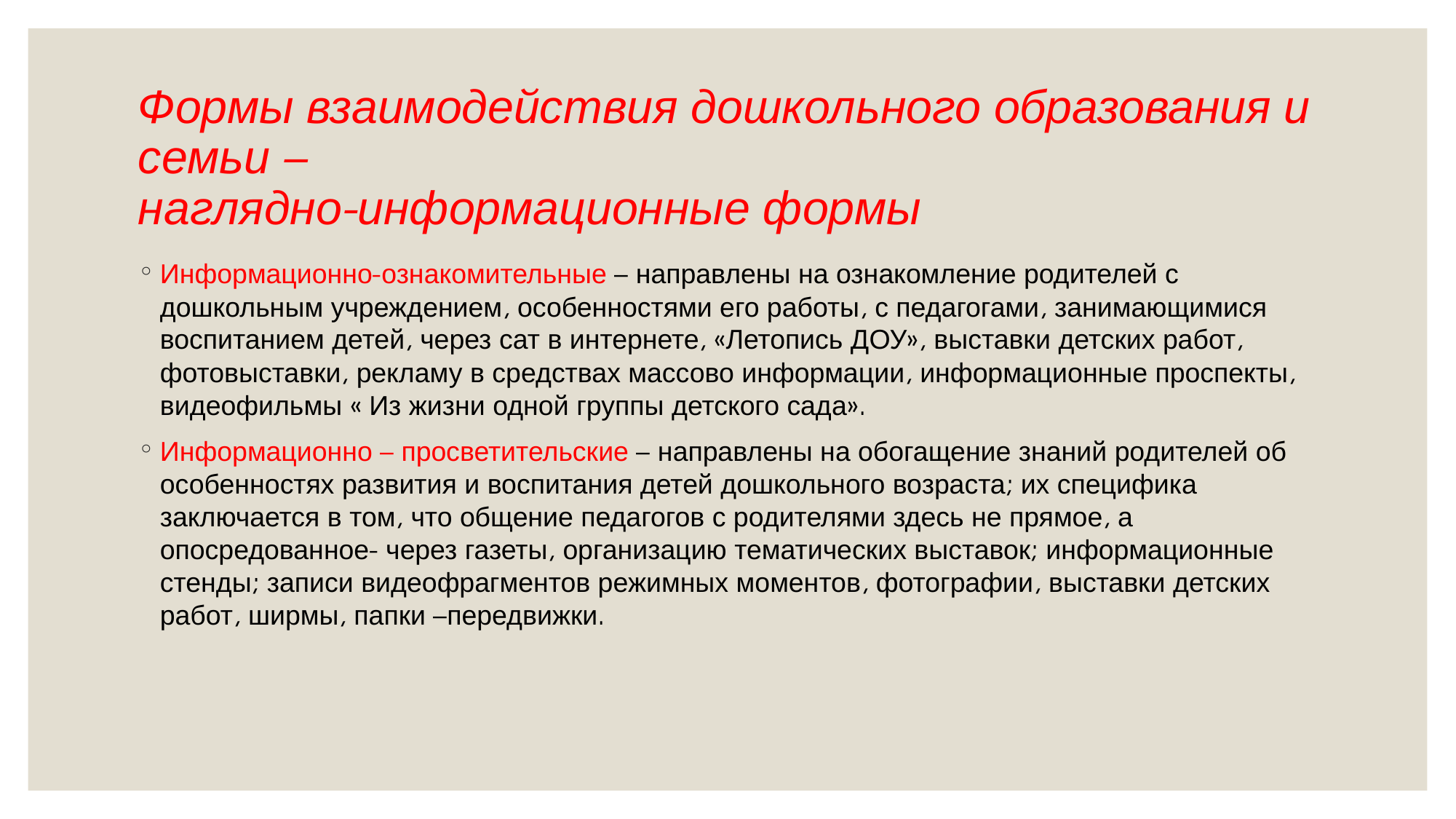

# Формы взаимодействия дошкольного образования и семьи – наглядно-информационные формы
Информационно-ознакомительные – направлены на ознакомление родителей с дошкольным учреждением, особенностями его работы, с педагогами, занимающимися воспитанием детей, через сат в интернете, «Летопись ДОУ», выставки детских работ, фотовыставки, рекламу в средствах массово информации, информационные проспекты, видеофильмы « Из жизни одной группы детского сада».
Информационно – просветительские – направлены на обогащение знаний родителей об особенностях развития и воспитания детей дошкольного возраста; их специфика заключается в том, что общение педагогов с родителями здесь не прямое, а опосредованное- через газеты, организацию тематических выставок; информационные стенды; записи видеофрагментов режимных моментов, фотографии, выставки детских работ, ширмы, папки –передвижки.